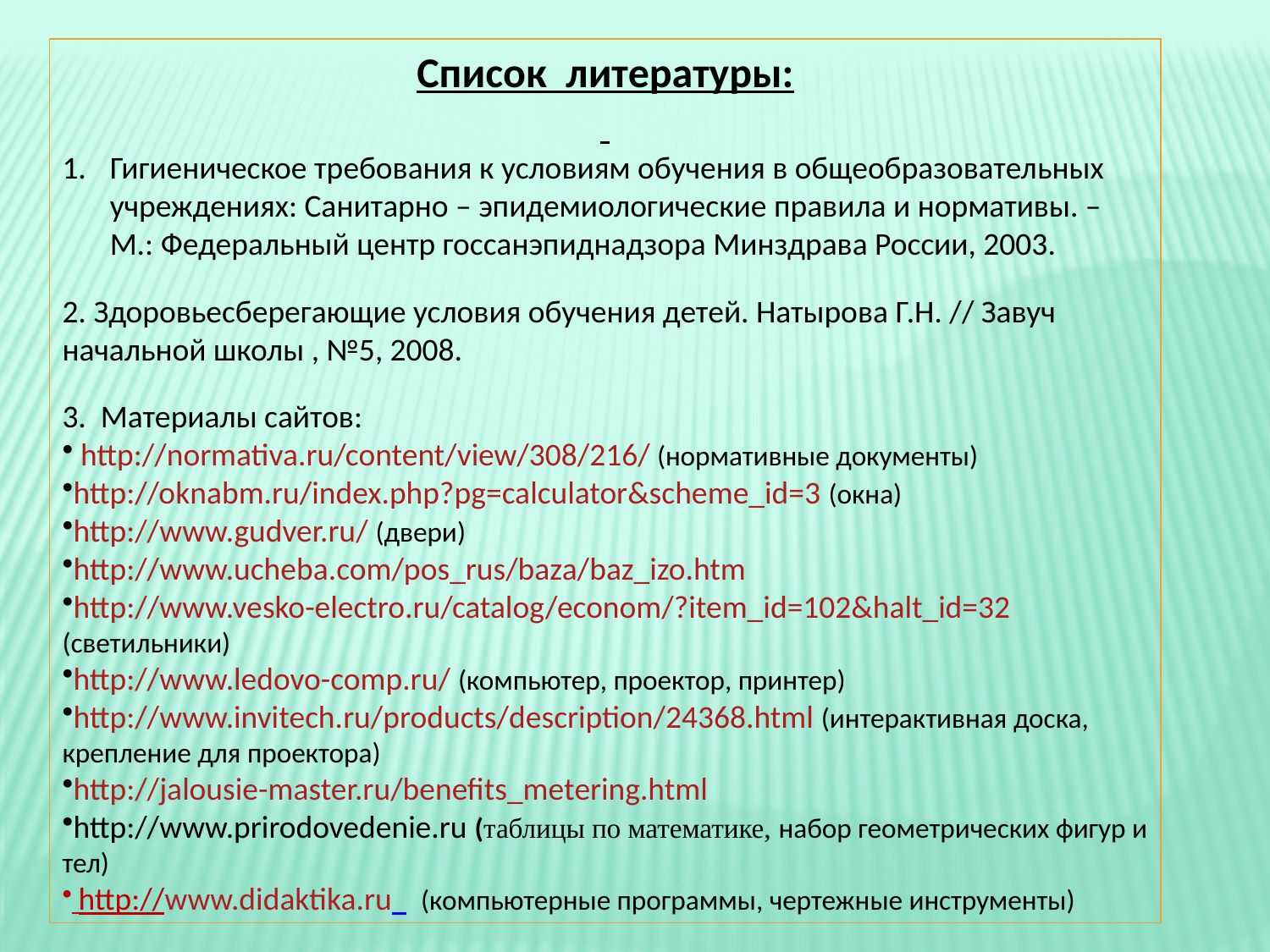

Список  литературы:

Гигиеническое требования к условиям обучения в общеобразовательных учреждениях: Санитарно – эпидемиологические правила и нормативы. – М.: Федеральный центр госсанэпиднадзора Минздрава России, 2003.

2. Здоровьесберегающие условия обучения детей. Натырова Г.Н. // Завуч начальной школы , №5, 2008.

3.  Материалы сайтов:
 http://normativa.ru/content/view/308/216/ (нормативные документы)
http://oknabm.ru/index.php?pg=calculator&scheme_id=3 (окна)
http://www.gudver.ru/ (двери)
http://www.ucheba.com/pos_rus/baza/baz_izo.htm
http://www.vesko-electro.ru/catalog/econom/?item_id=102&halt_id=32 (светильники)
http://www.ledovo-comp.ru/ (компьютер, проектор, принтер)
http://www.invitech.ru/products/description/24368.html (интерактивная доска, крепление для проектора)
http://jalousie-master.ru/benefits_metering.html
http://www.prirodovedenie.ru (таблицы по математике, набор геометрических фигур и тел)
 http://www.didaktika.ru    (компьютерные программы, чертежные инструменты)